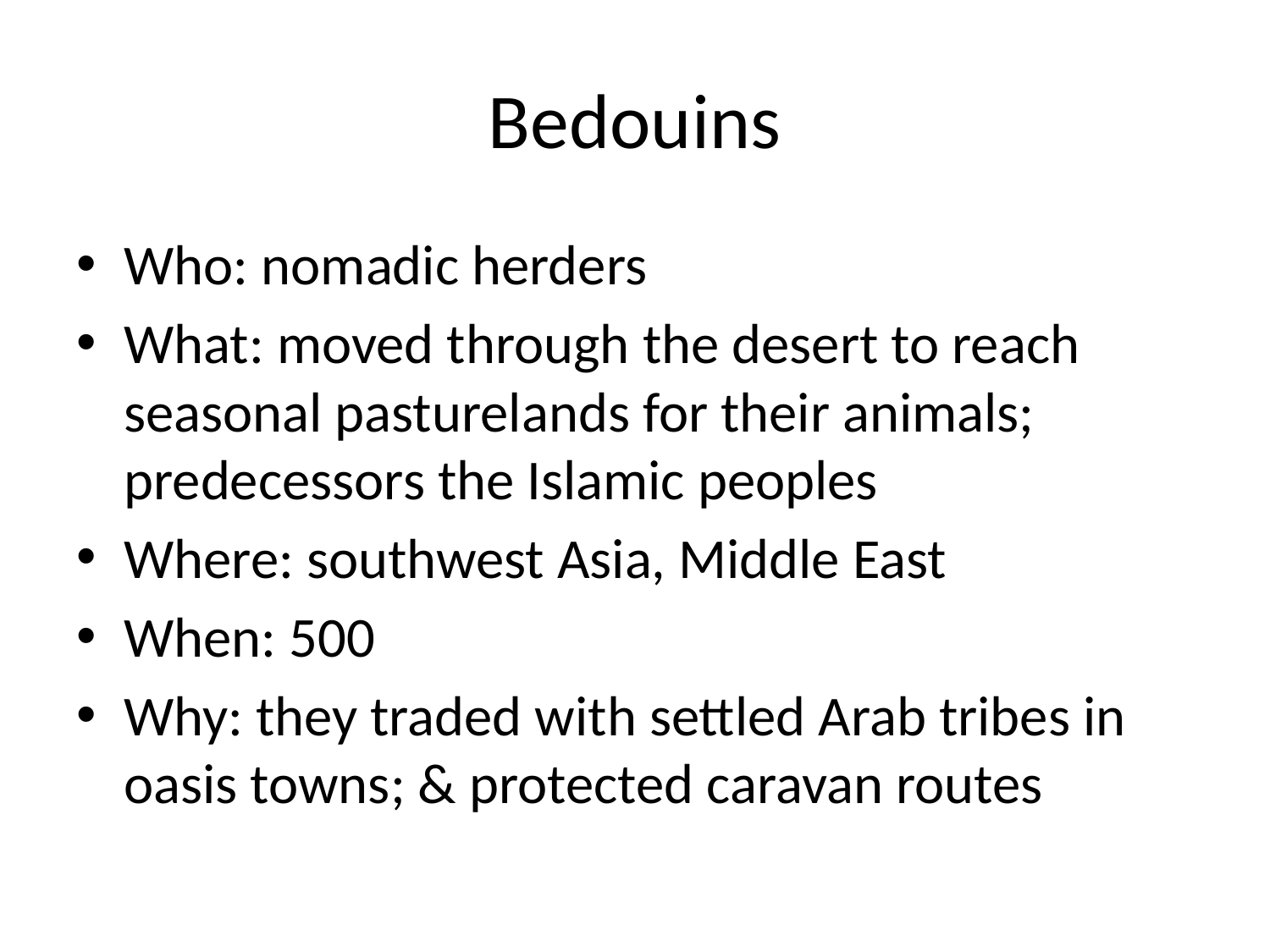

# Bedouins
Who: nomadic herders
What: moved through the desert to reach seasonal pasturelands for their animals; predecessors the Islamic peoples
Where: southwest Asia, Middle East
When: 500
Why: they traded with settled Arab tribes in oasis towns; & protected caravan routes